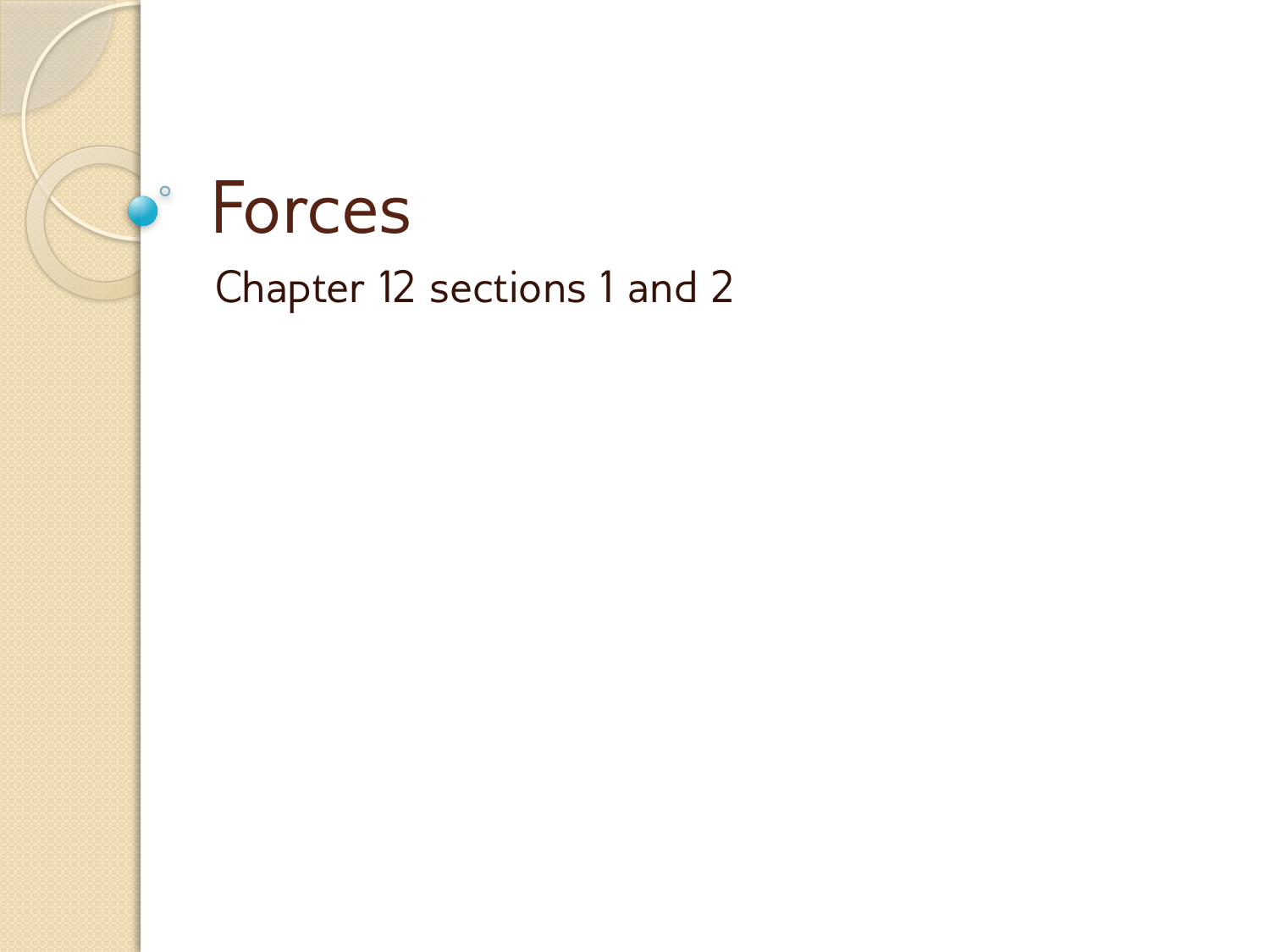

# Forces
Chapter 12 sections 1 and 2